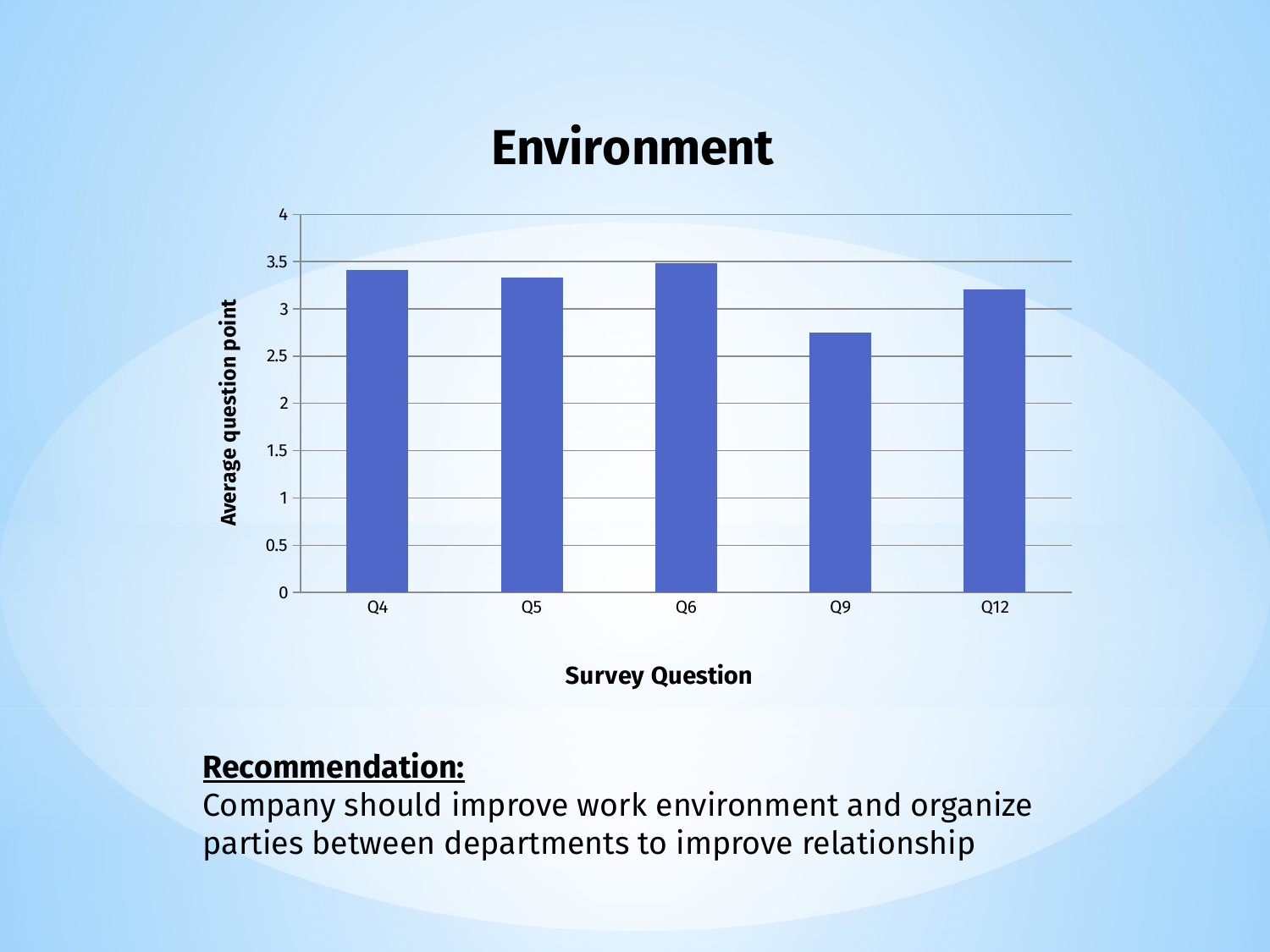

### Chart: Environment

| Category |  |
|---|---|
| Q4 | 3.41 |
| Q5 | 3.33 |
| Q6 | 3.48 |
| Q9 | 2.75 |
| Q12 | 3.21 |
#
Recommendation:
Company should improve work environment and organize parties between departments to improve relationship